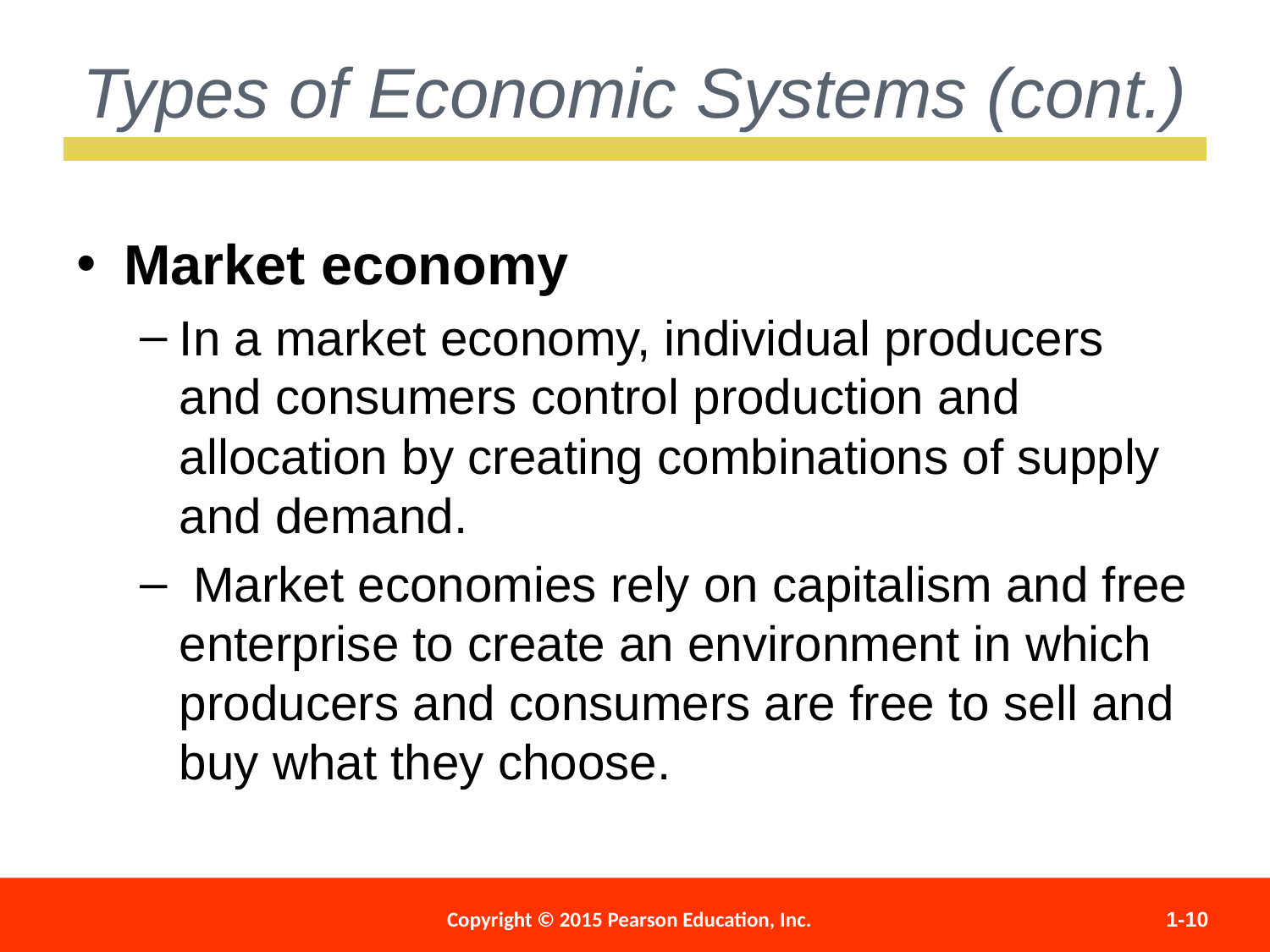

Types of Economic Systems (cont.)
Market economy
In a market economy, individual producers and consumers control production and allocation by creating combinations of supply and demand.
 Market economies rely on capitalism and free enterprise to create an environment in which producers and consumers are free to sell and buy what they choose.